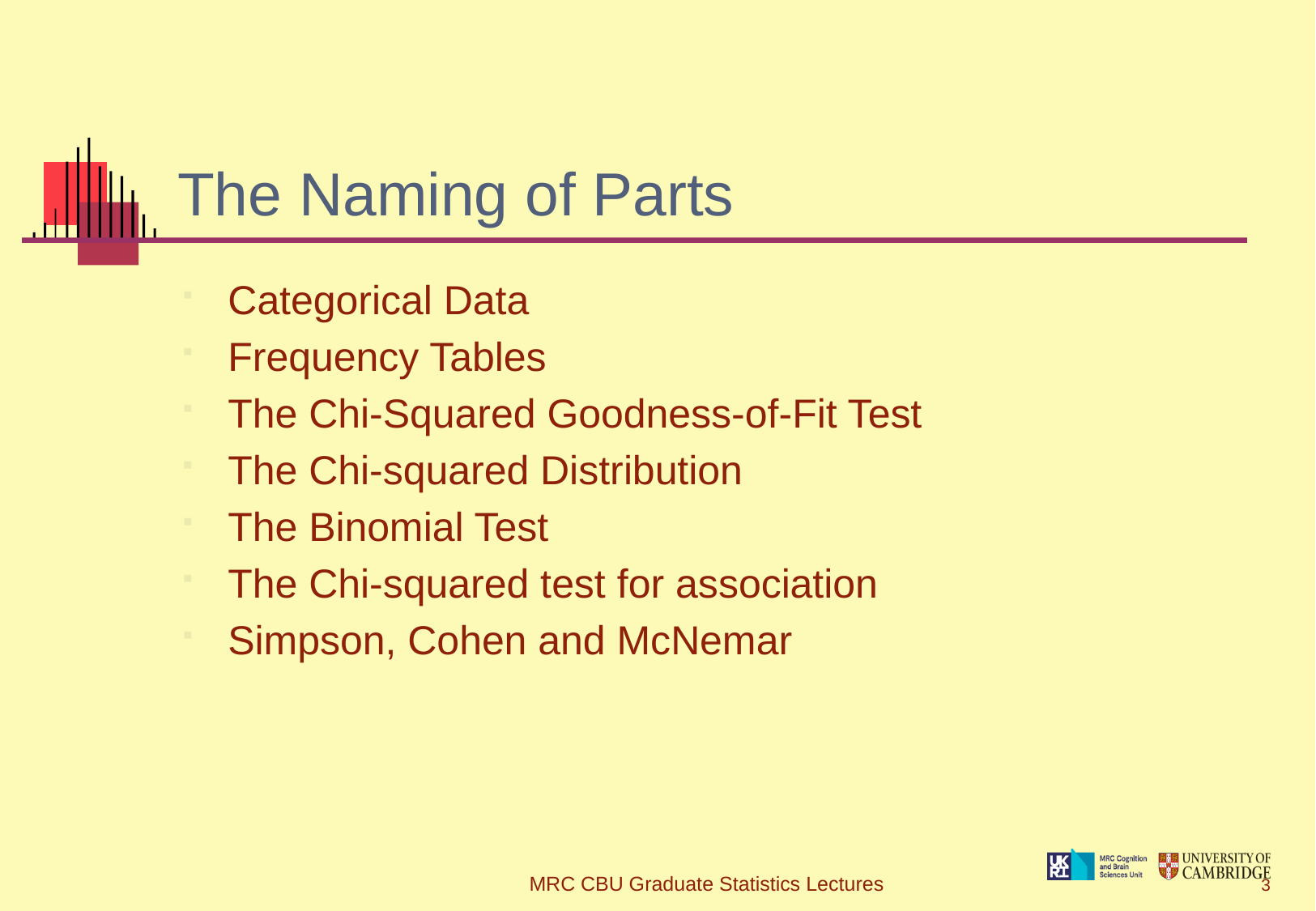

# The Naming of Parts
Categorical Data
Frequency Tables
The Chi-Squared Goodness-of-Fit Test
The Chi-squared Distribution
The Binomial Test
The Chi-squared test for association
Simpson, Cohen and McNemar

MRC CBU Graduate Statistics Lectures
3